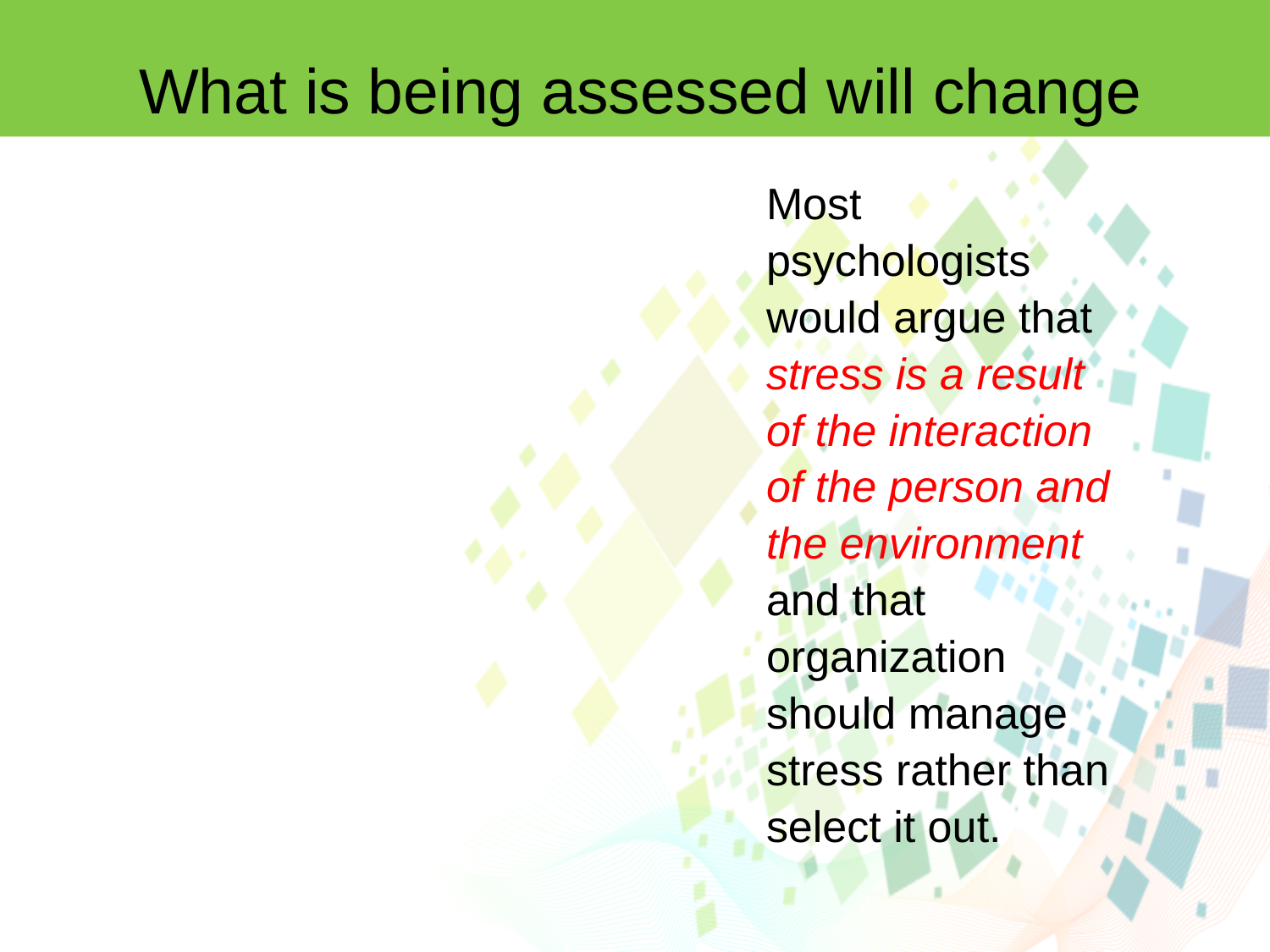

What is being assessed will change
Most psychologists would argue that stress is a result of the interaction  of the person and the environment and that organization should manage stress rather than select it out.